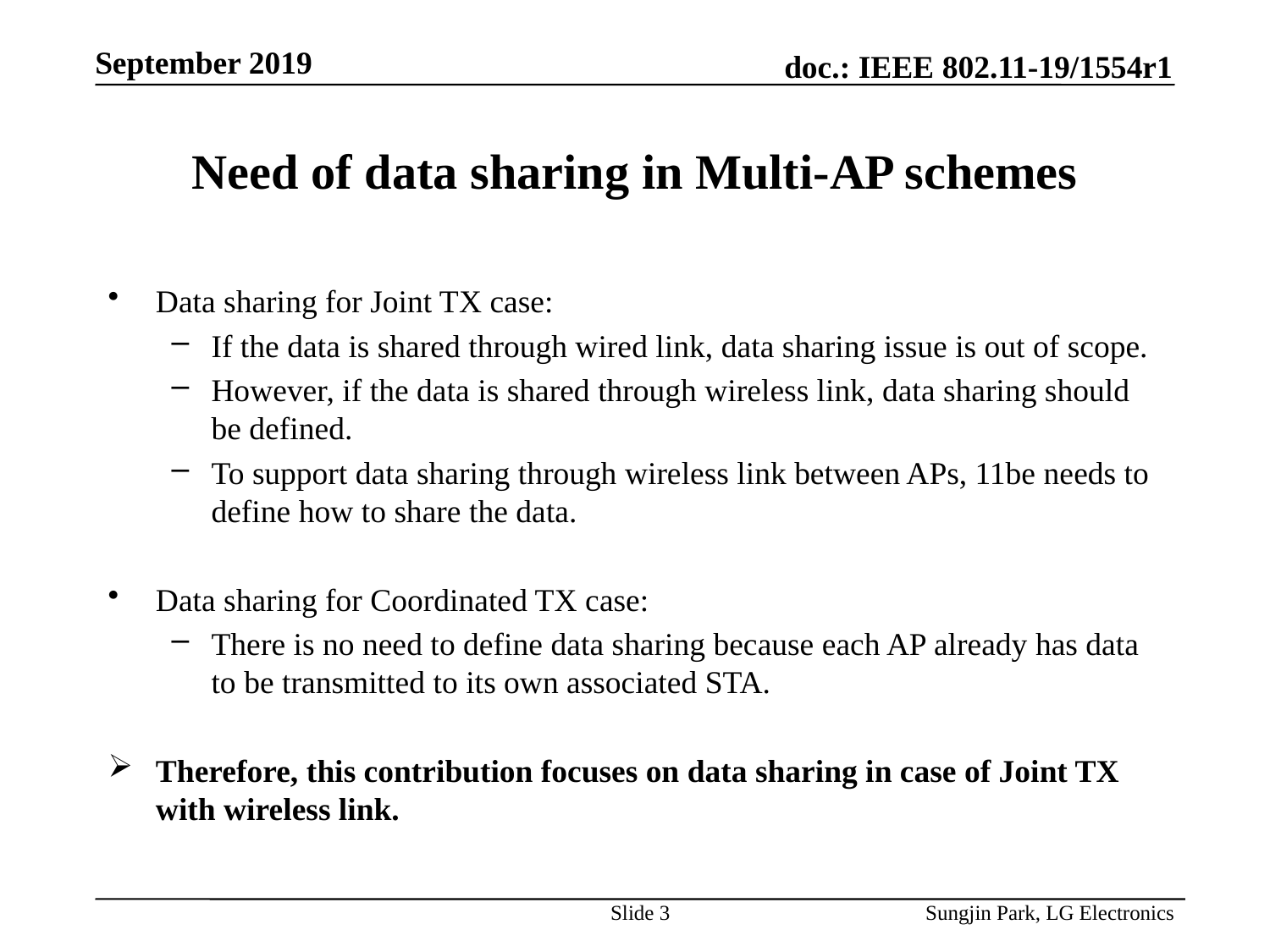

# Need of data sharing in Multi-AP schemes
Data sharing for Joint TX case:
If the data is shared through wired link, data sharing issue is out of scope.
However, if the data is shared through wireless link, data sharing should be defined.
To support data sharing through wireless link between APs, 11be needs to define how to share the data.

Data sharing for Coordinated TX case:
There is no need to define data sharing because each AP already has data to be transmitted to its own associated STA.

Therefore, this contribution focuses on data sharing in case of Joint TX with wireless link.

Slide 3